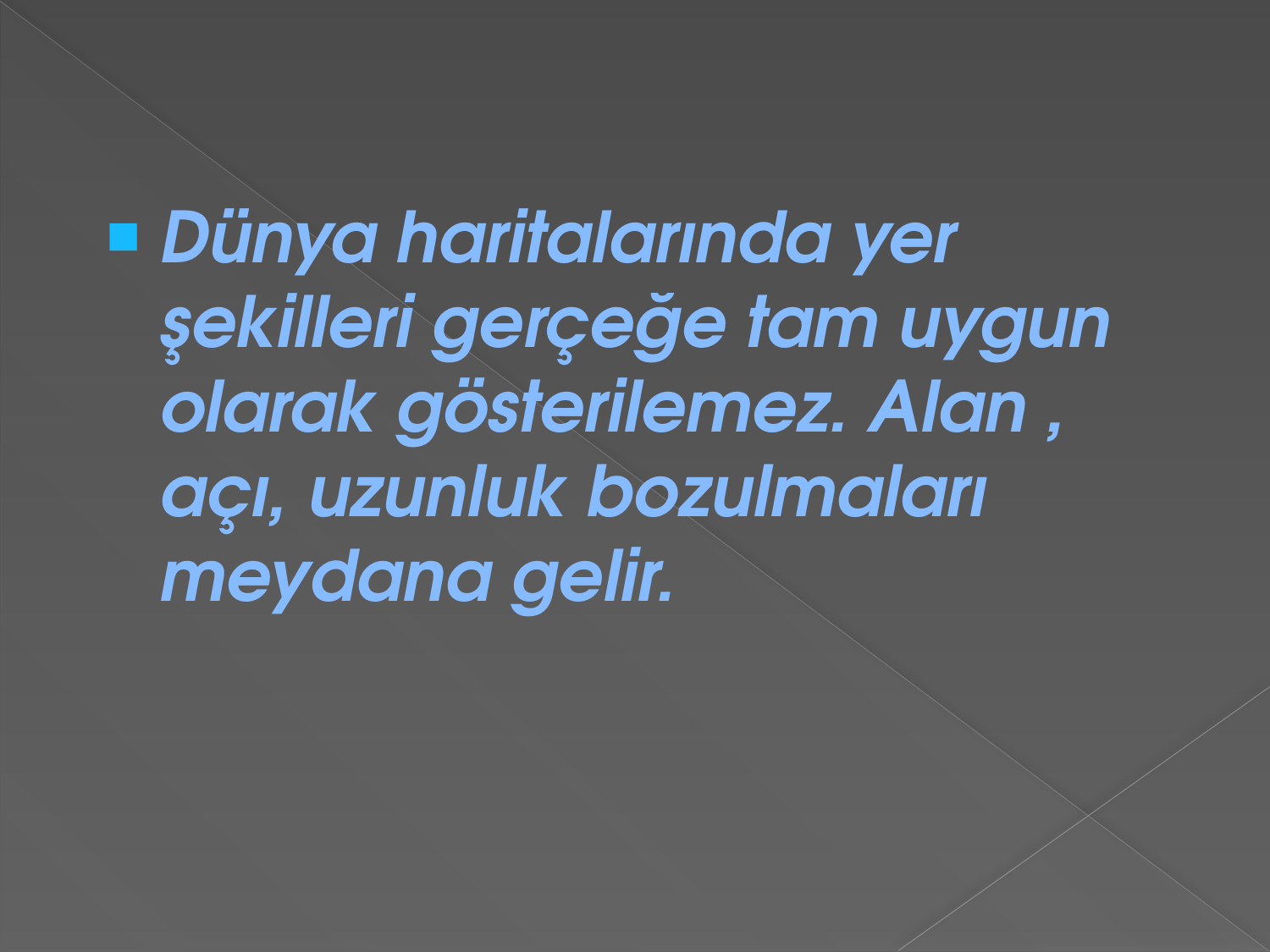

Dünya haritalarında yer şekilleri gerçeğe tam uygun olarak gösterilemez. Alan , açı, uzunluk bozulmaları meydana gelir.